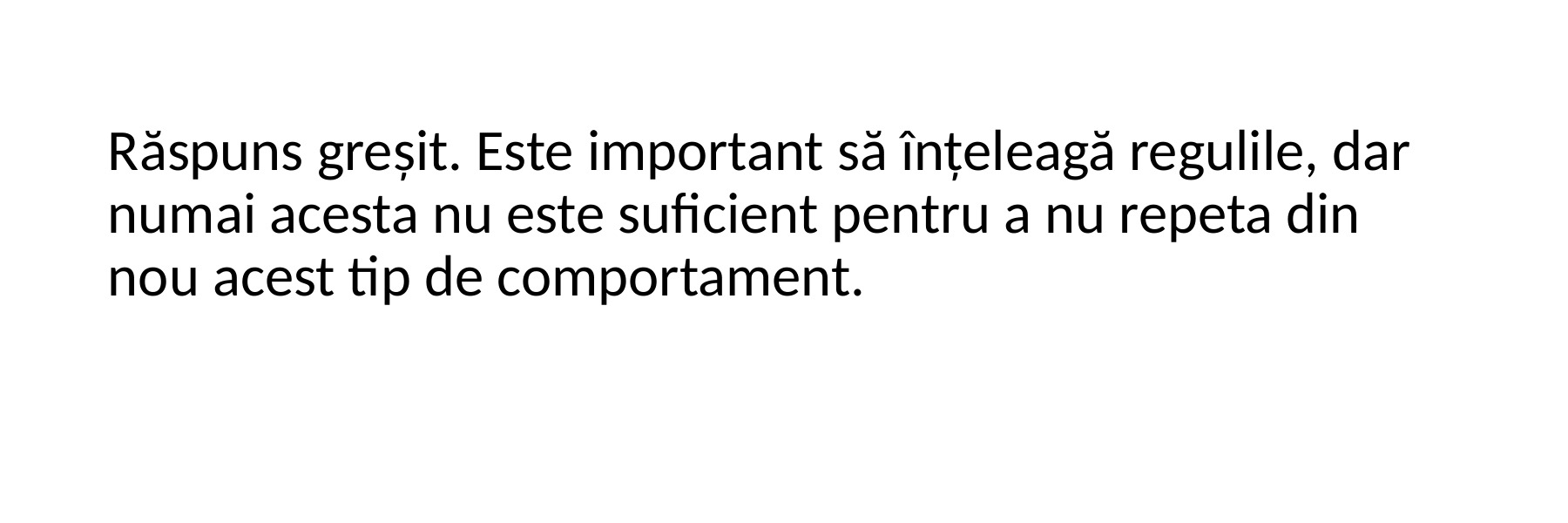

Răspuns greșit. Este important să înțeleagă regulile, dar numai acesta nu este suficient pentru a nu repeta din nou acest tip de comportament.